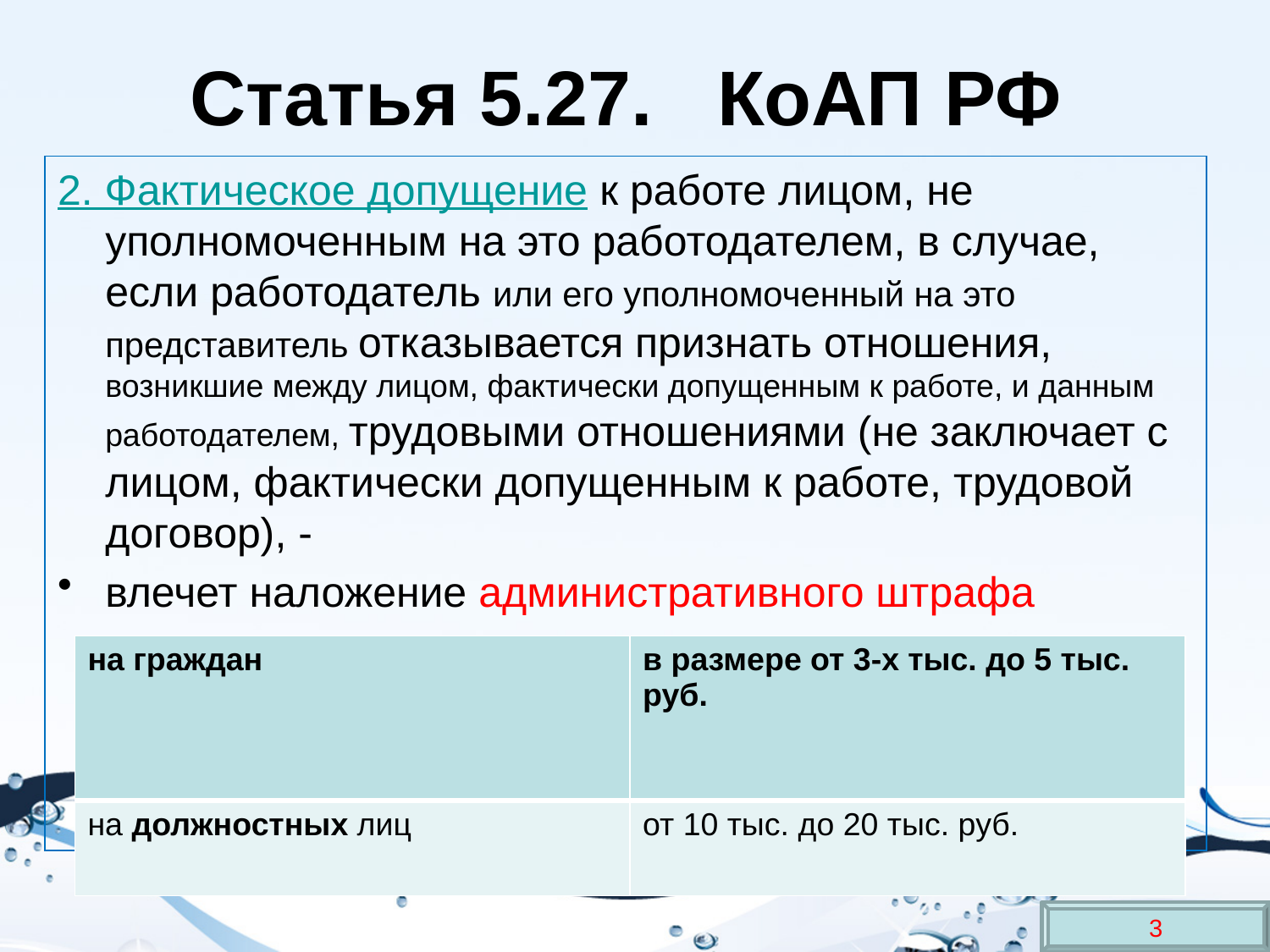

# Статья 5.27.   КоАП РФ
2. Фактическое допущение к работе лицом, не уполномоченным на это работодателем, в случае, если работодатель или его уполномоченный на это представитель отказывается признать отношения, возникшие между лицом, фактически допущенным к работе, и данным работодателем, трудовыми отношениями (не заключает с лицом, фактически допущенным к работе, трудовой договор), -
влечет наложение административного штрафа

| на граждан | в размере от 3-х тыс. до 5 тыс. руб. |
| --- | --- |
| на должностных лиц | от 10 тыс. до 20 тыс. руб. |
3